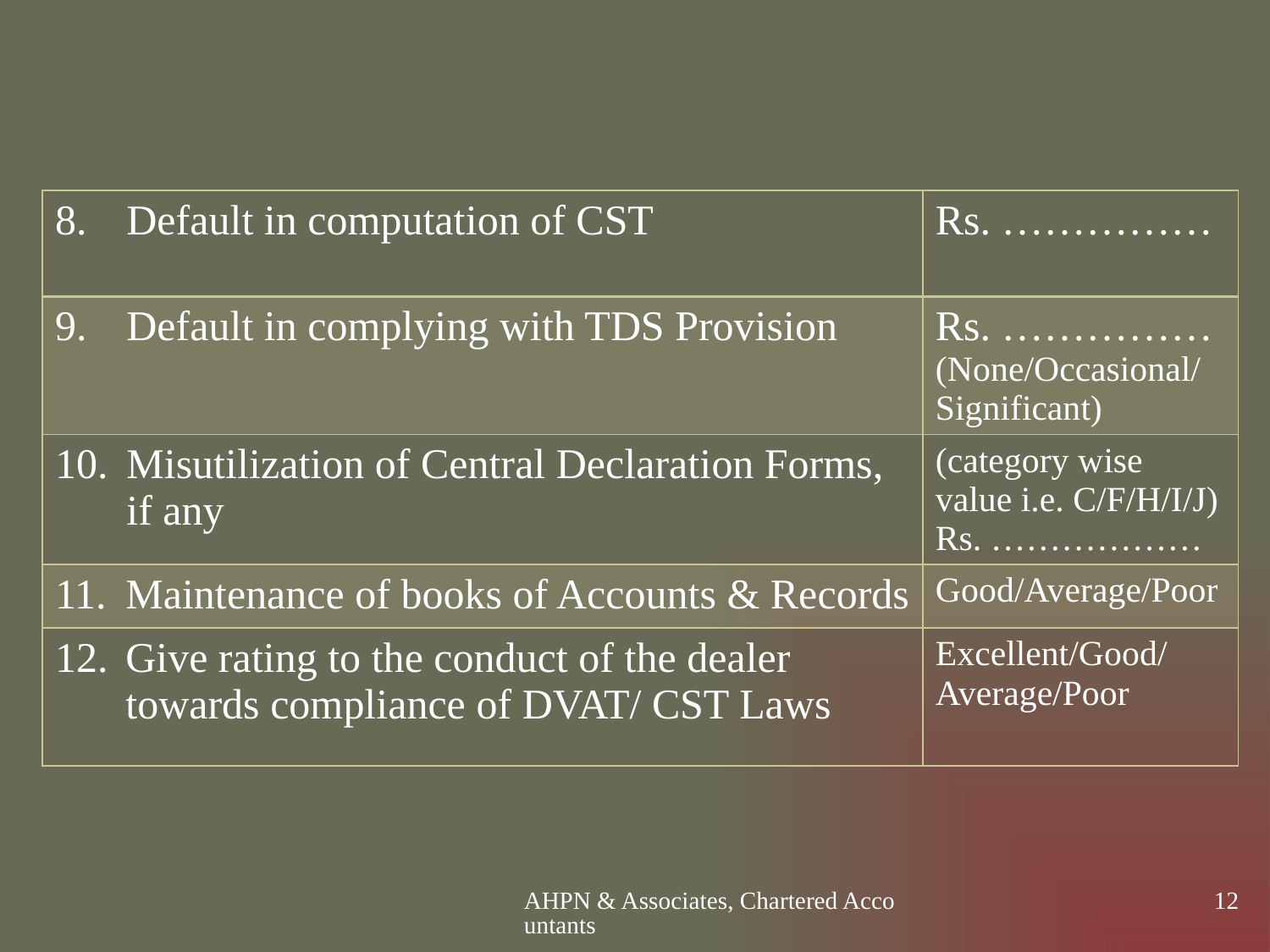

| Default in computation of CST | Rs. …………… |
| --- | --- |
| Default in complying with TDS Provision | Rs. …………… (None/Occasional/ Significant) |
| Misutilization of Central Declaration Forms, if any | (category wise value i.e. C/F/H/I/J) Rs. ……………… |
| Maintenance of books of Accounts & Records | Good/Average/Poor |
| Give rating to the conduct of the dealer towards compliance of DVAT/ CST Laws | Excellent/Good/Average/Poor |
AHPN & Associates, Chartered Accountants
12